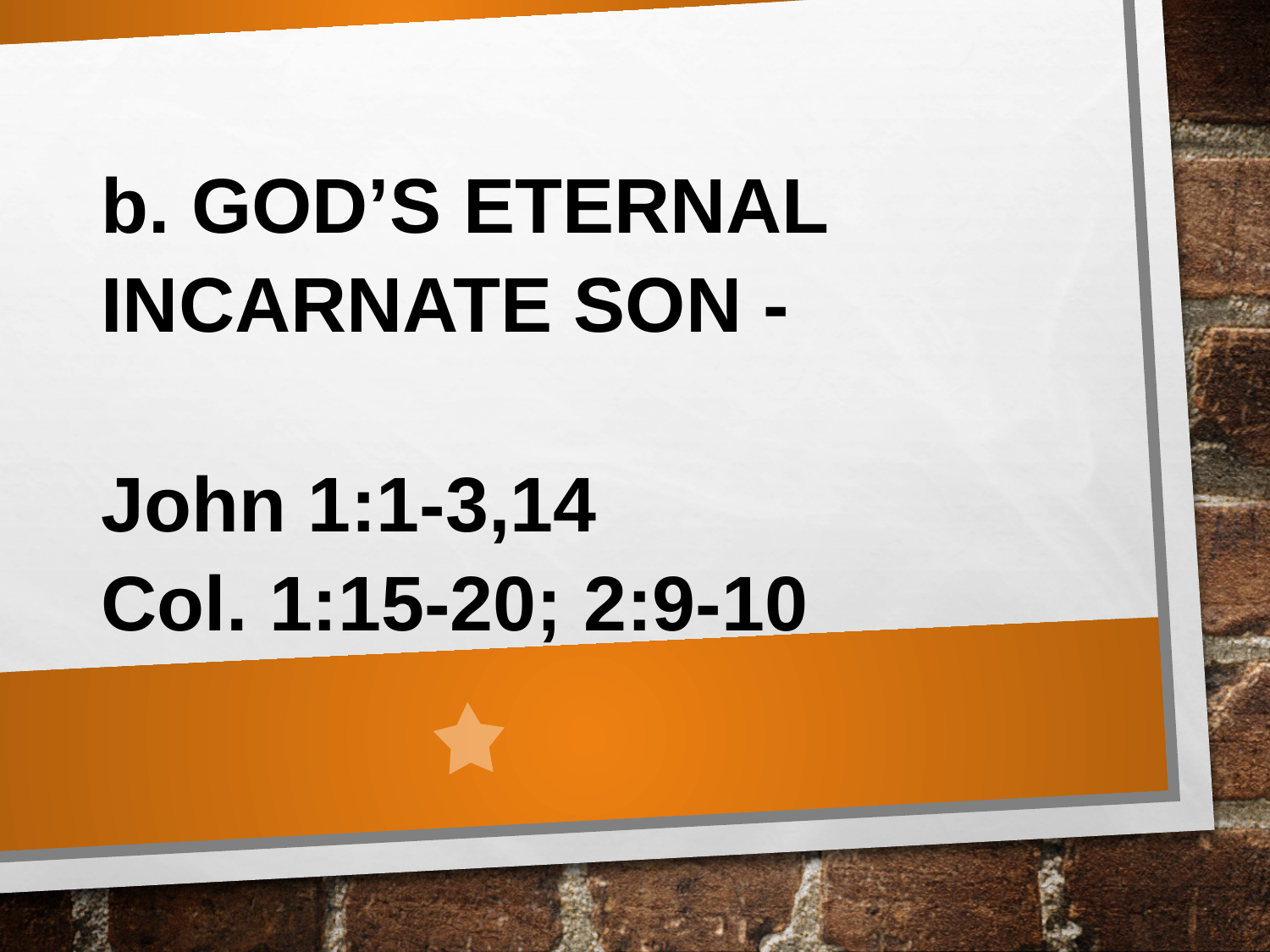

b. GOD’S ETERNAL INCARNATE SON -

John 1:1-3,14
Col. 1:15-20; 2:9-10